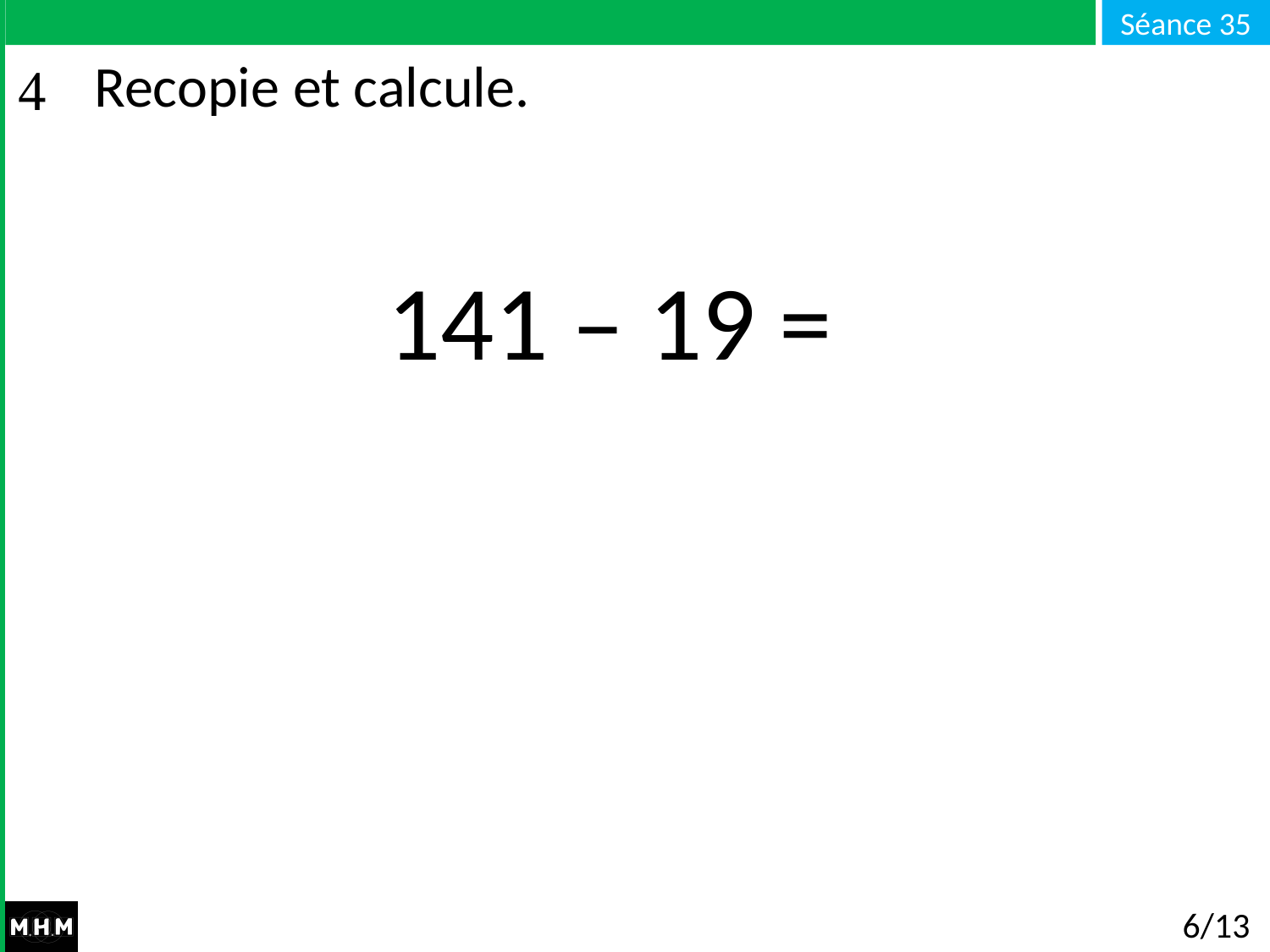

# Recopie et calcule.
141 – 19 =
6/13